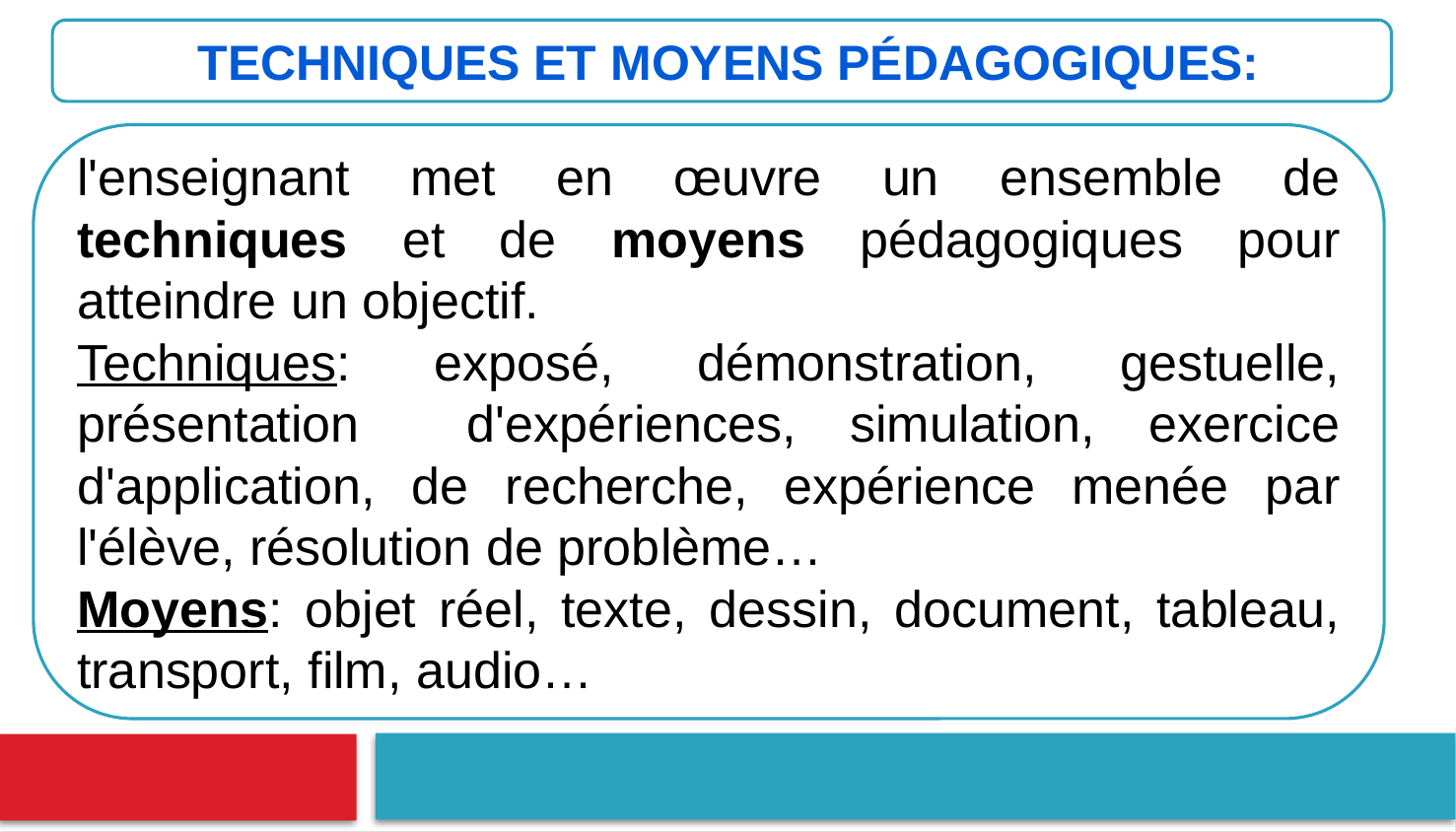

techniques et moyens pédagogiques:
l'enseignant met en œuvre un ensemble de techniques et de moyens pédagogiques pour atteindre un objectif.
Techniques: exposé, démonstration, gestuelle, présentation  d'expériences, simulation, exercice d'application, de recherche, expérience menée par l'élève, résolution de problème…
Moyens: objet réel, texte, dessin, document, tableau, transport, film, audio…